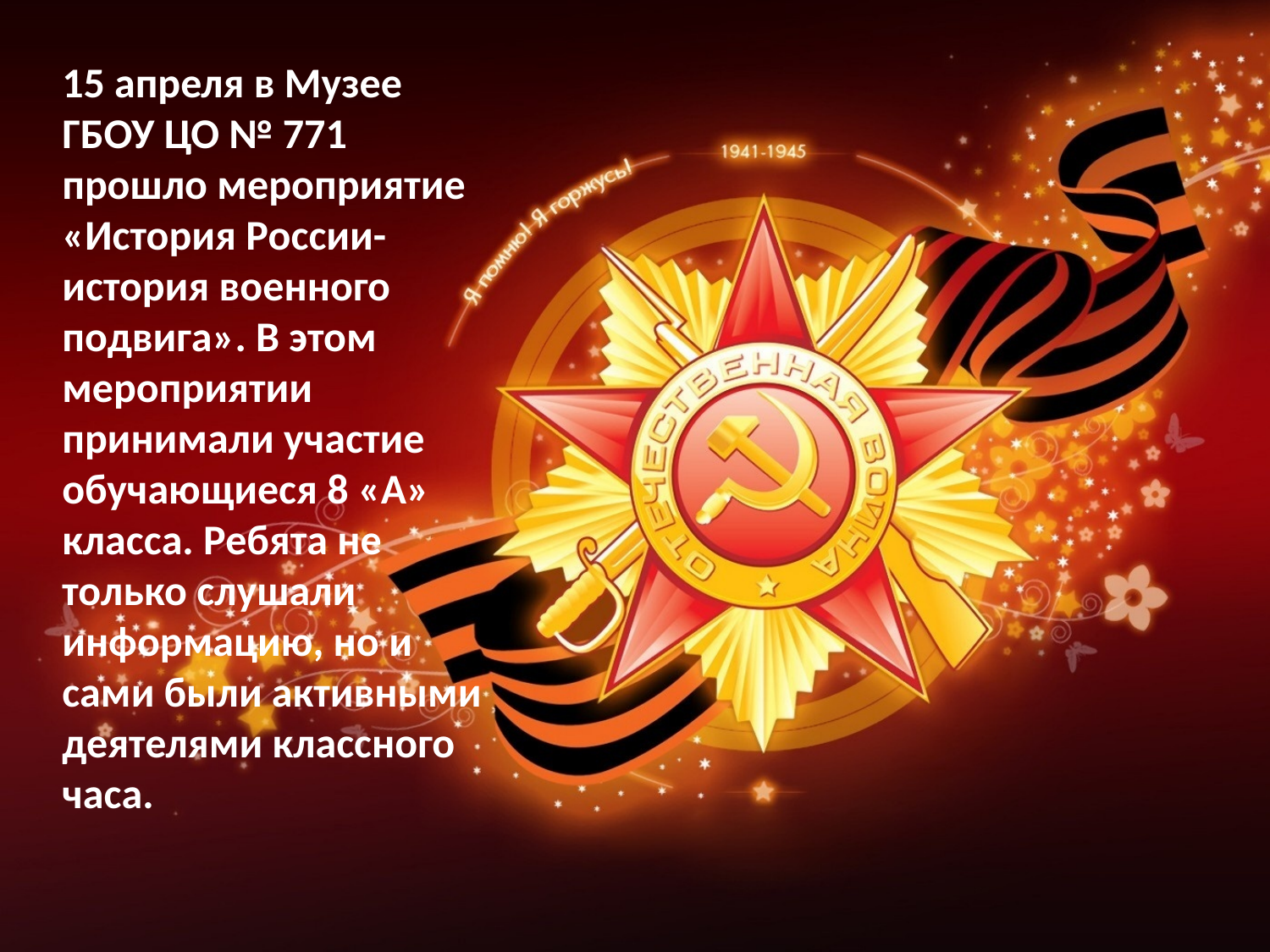

15 апреля в Музее ГБОУ ЦО № 771 прошло мероприятие «История России- история военного подвига». В этом мероприятии принимали участие обучающиеся 8 «А» класса. Ребята не только слушали информацию, но и сами были активными деятелями классного часа.